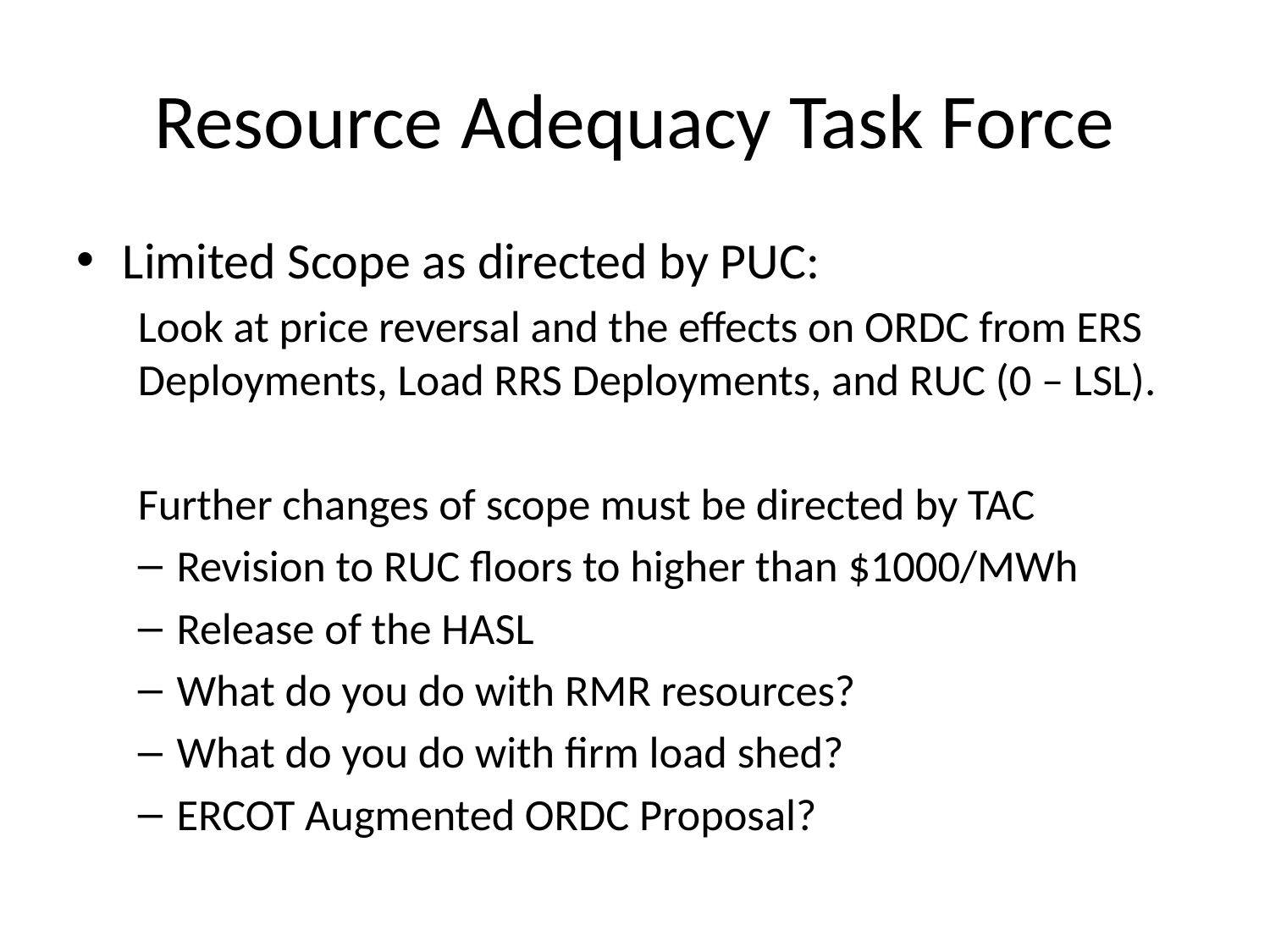

# Resource Adequacy Task Force
Limited Scope as directed by PUC:
Look at price reversal and the effects on ORDC from ERS Deployments, Load RRS Deployments, and RUC (0 – LSL).

Further changes of scope must be directed by TAC
Revision to RUC floors to higher than $1000/MWh
Release of the HASL
What do you do with RMR resources?
What do you do with firm load shed?
ERCOT Augmented ORDC Proposal?